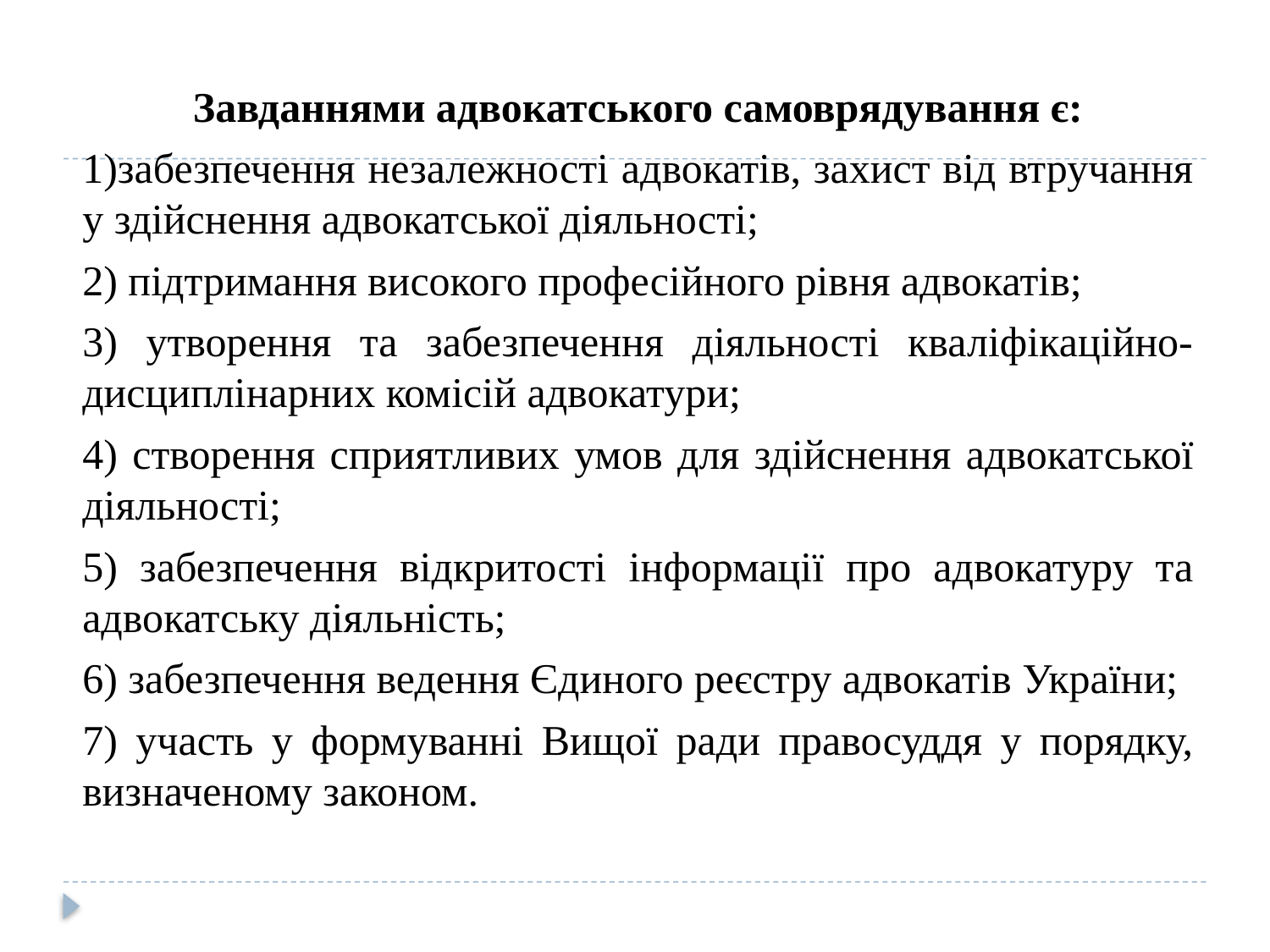

Завданнями адвокатського самоврядування є:
1)забезпечення незалежності адвокатів, захист від втручання у здійснення адвокатської діяльності;
2) підтримання високого професійного рівня адвокатів;
3) утворення та забезпечення діяльності кваліфікаційно-дисциплінарних комісій адвокатури;
4) створення сприятливих умов для здійснення адвокатської діяльності;
5) забезпечення відкритості інформації про адвокатуру та адвокатську діяльність;
6) забезпечення ведення Єдиного реєстру адвокатів України;
7) участь у формуванні Вищої ради правосуддя у порядку, визначеному законом.